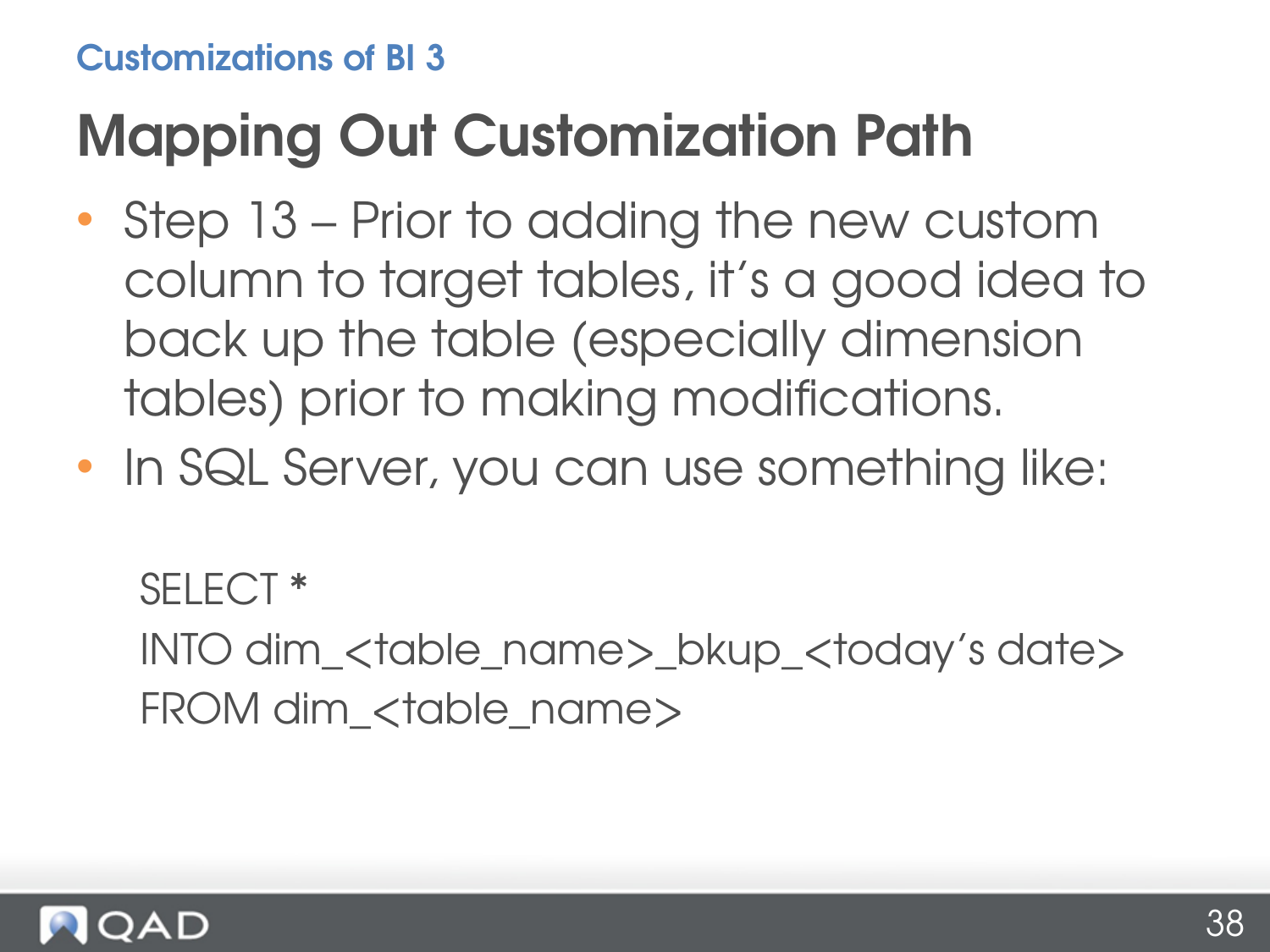

Customizations of BI 3
# Mapping Out Customization Path
Step 13 – Prior to adding the new custom column to target tables, it’s a good idea to back up the table (especially dimension tables) prior to making modifications.
In SQL Server, you can use something like:

SELECT *
INTO dim_<table_name>_bkup_<today’s date>
FROM dim_<table_name>

38